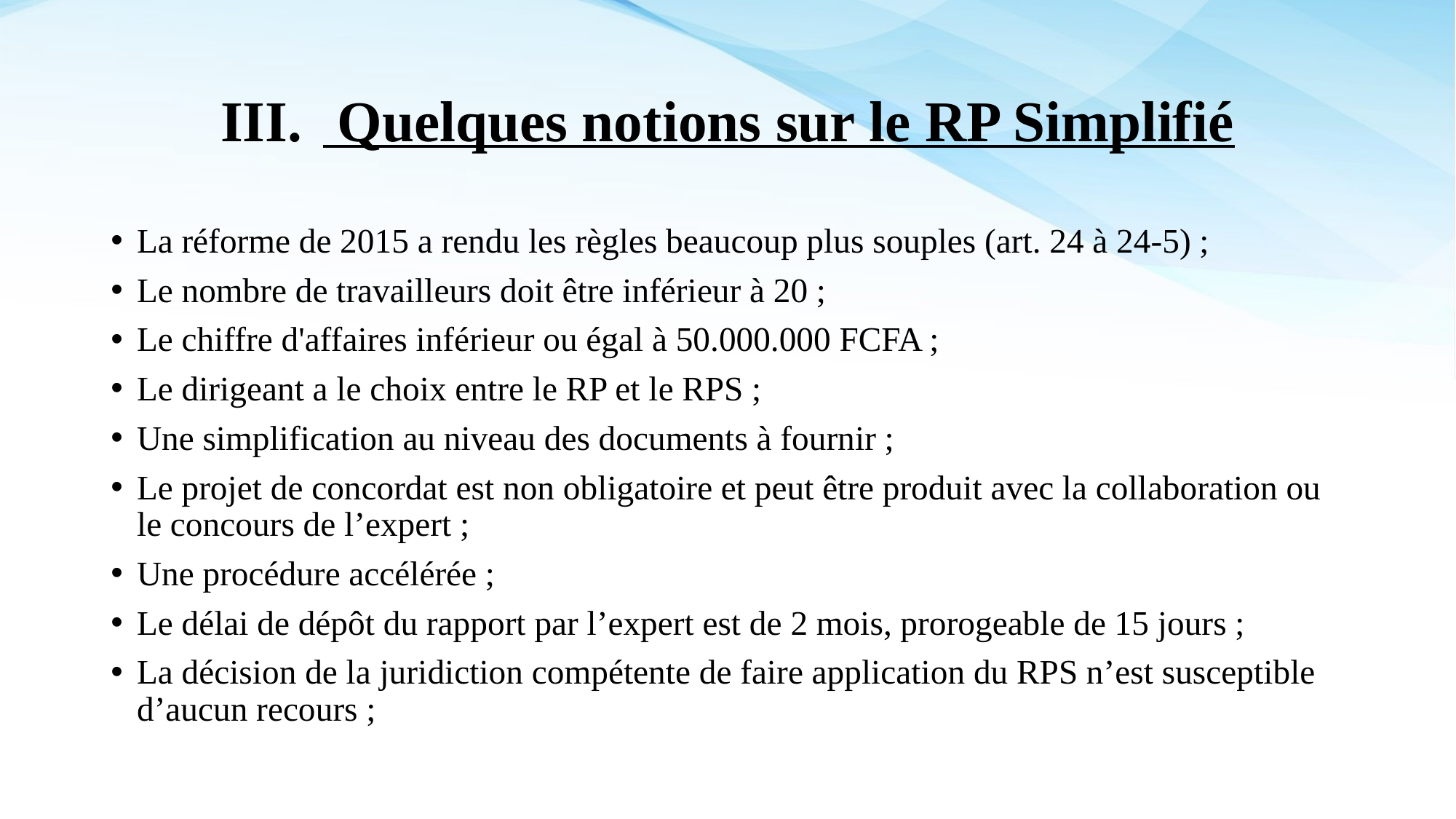

# Quelques notions sur le RP Simplifié
La réforme de 2015 a rendu les règles beaucoup plus souples (art. 24 à 24-5) ;
Le nombre de travailleurs doit être inférieur à 20 ;
Le chiffre d'affaires inférieur ou égal à 50.000.000 FCFA ;
Le dirigeant a le choix entre le RP et le RPS ;
Une simplification au niveau des documents à fournir ;
Le projet de concordat est non obligatoire et peut être produit avec la collaboration ou le concours de l’expert ;
Une procédure accélérée ;
Le délai de dépôt du rapport par l’expert est de 2 mois, prorogeable de 15 jours ;
La décision de la juridiction compétente de faire application du RPS n’est susceptible d’aucun recours ;